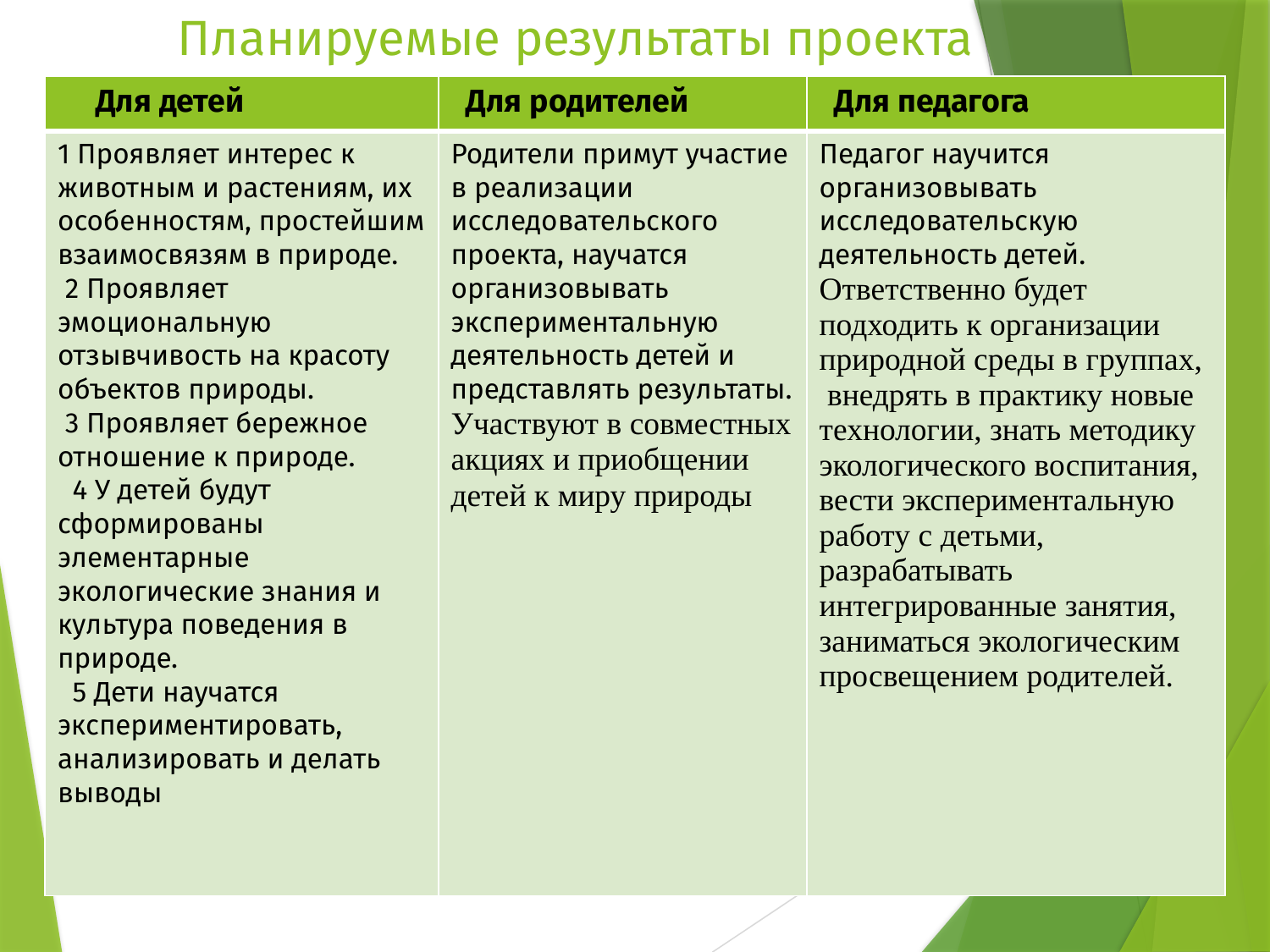

# Планируемые результаты проекта
| Для детей | Для родителей | Для педагога |
| --- | --- | --- |
| 1 Проявляет интерес к животным и растениям, их особенностям, простейшим взаимосвязям в природе. 2 Проявляет эмоциональную отзывчивость на красоту объектов природы. 3 Проявляет бережное отношение к природе. 4 У детей будут сформированы элементарные экологические знания и культура поведения в природе. 5 Дети научатся экспериментировать, анализировать и делать выводы | Родители примут участие в реализации исследовательского проекта, научатся организовывать экспериментальную деятельность детей и представлять результаты. Участвуют в совместных акциях и приобщении детей к миру природы | Педагог научится организовывать исследовательскую деятельность детей. Ответственно будет подходить к организации природной среды в группах, внедрять в практику новые технологии, знать методику экологического воспитания, вести экспериментальную работу с детьми, разрабатывать интегрированные занятия, заниматься экологическим просвещением родителей. |